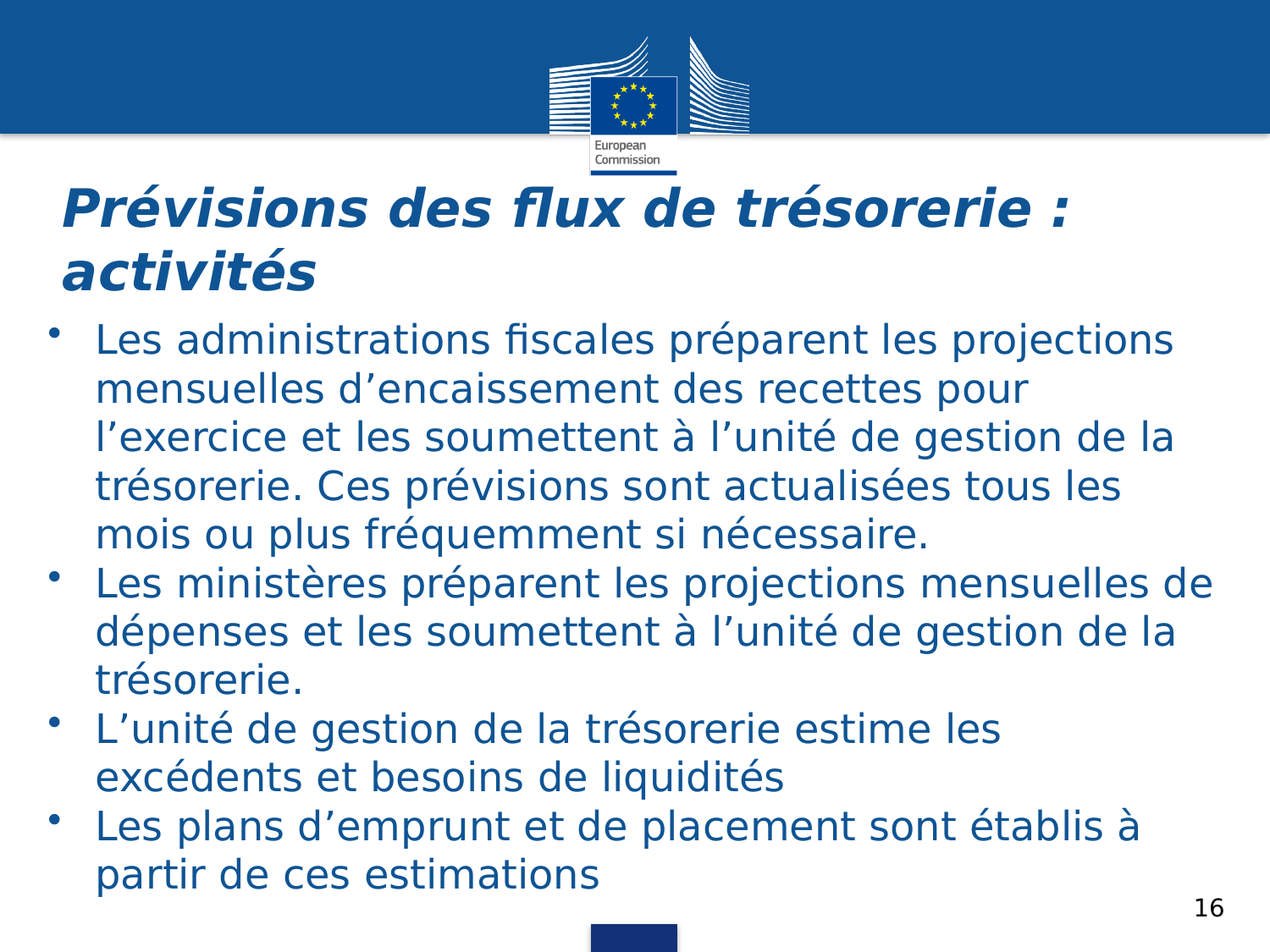

# Prévisions des flux de trésorerie : activités
Les administrations fiscales préparent les projections mensuelles d’encaissement des recettes pour l’exercice et les soumettent à l’unité de gestion de la trésorerie. Ces prévisions sont actualisées tous les mois ou plus fréquemment si nécessaire.
Les ministères préparent les projections mensuelles de dépenses et les soumettent à l’unité de gestion de la trésorerie.
L’unité de gestion de la trésorerie estime les excédents et besoins de liquidités
Les plans d’emprunt et de placement sont établis à partir de ces estimations

16